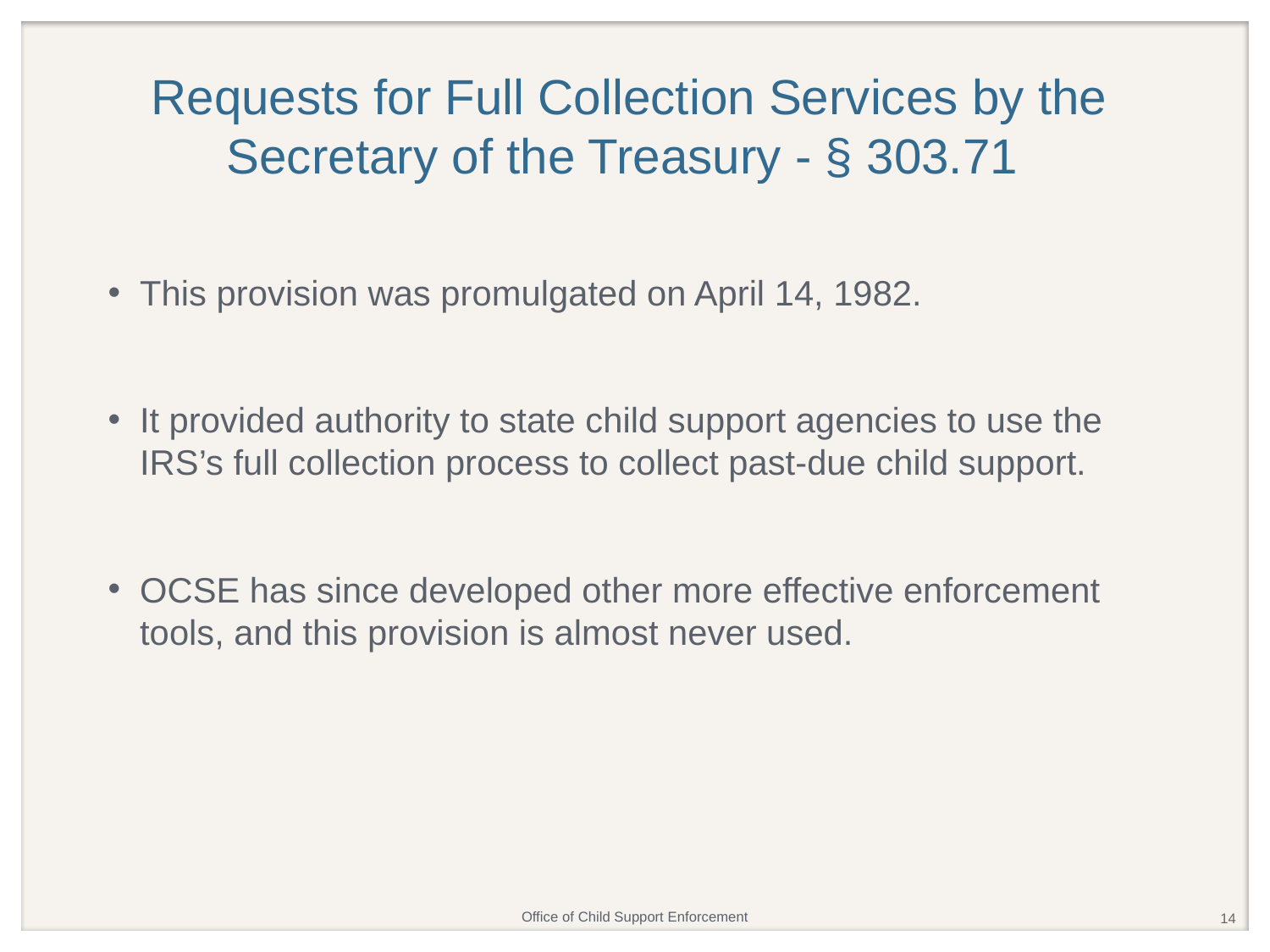

# Requests for Full Collection Services by the Secretary of the Treasury - § 303.71
This provision was promulgated on April 14, 1982.

It provided authority to state child support agencies to use the IRS’s full collection process to collect past-due child support.

OCSE has since developed other more effective enforcement tools, and this provision is almost never used.
14